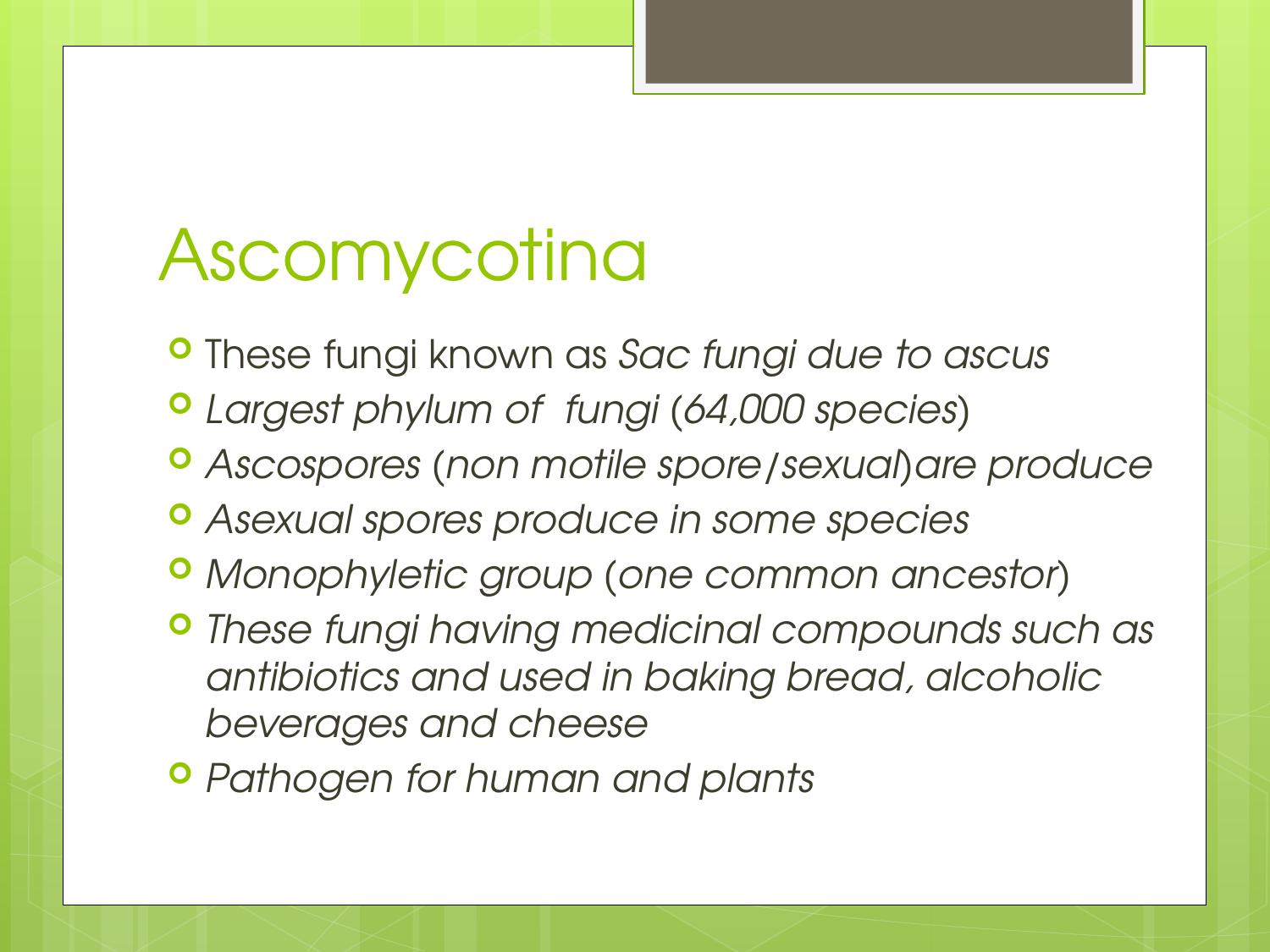

# Ascomycotina
These fungi known as Sac fungi due to ascus
Largest phylum of  fungi (64,000 species)
Ascospores (non motile spore/sexual)are produce
Asexual spores produce in some species
Monophyletic group (one common ancestor)
These fungi having medicinal compounds such as antibiotics and used in baking bread, alcoholic beverages and cheese
Pathogen for human and plants